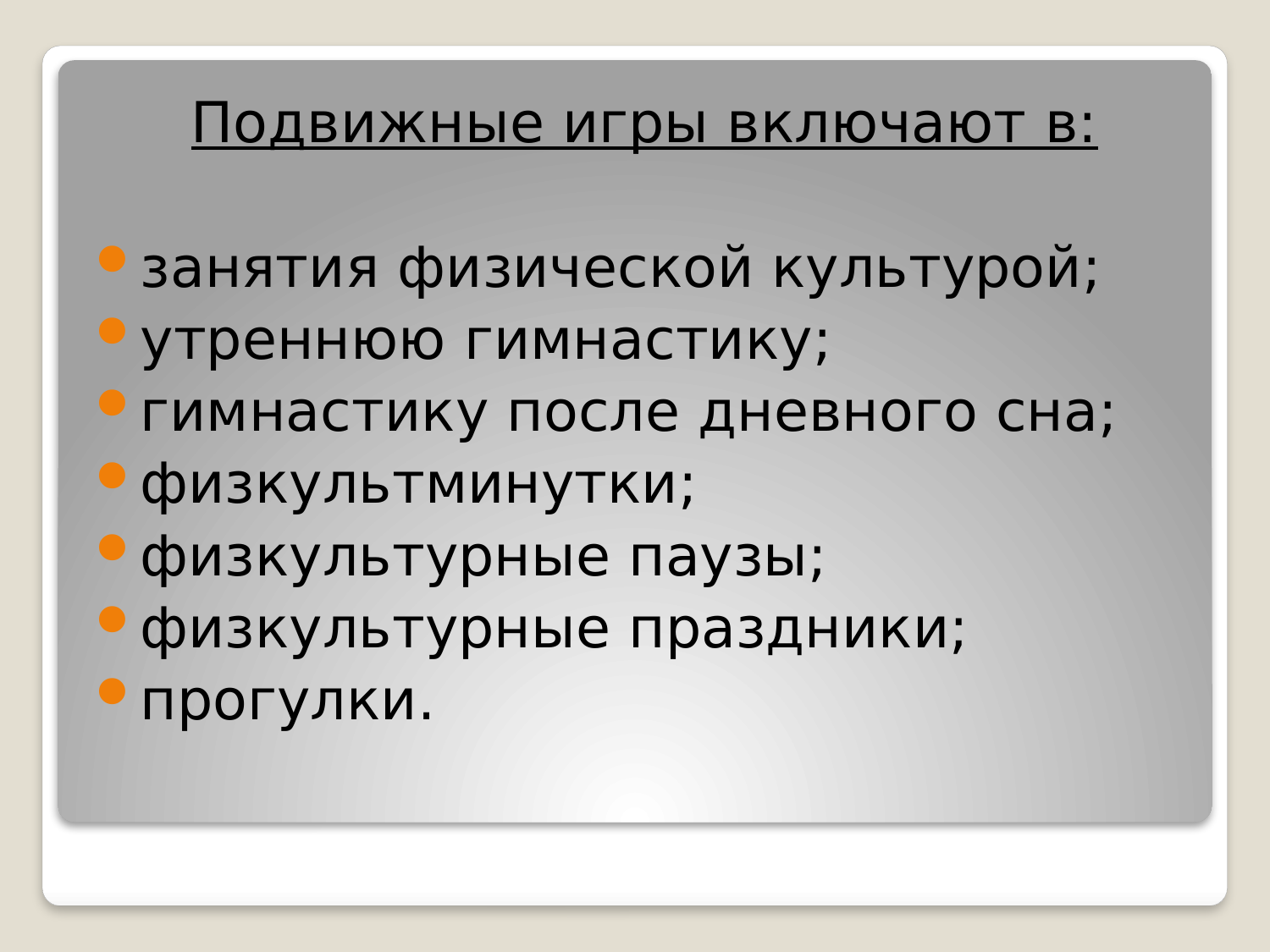

Подвижные игры включают в:

занятия физической культурой;
утреннюю гимнастику;
гимнастику после дневного сна;
физкультминутки;
физкультурные паузы;
физкультурные праздники;
прогулки.